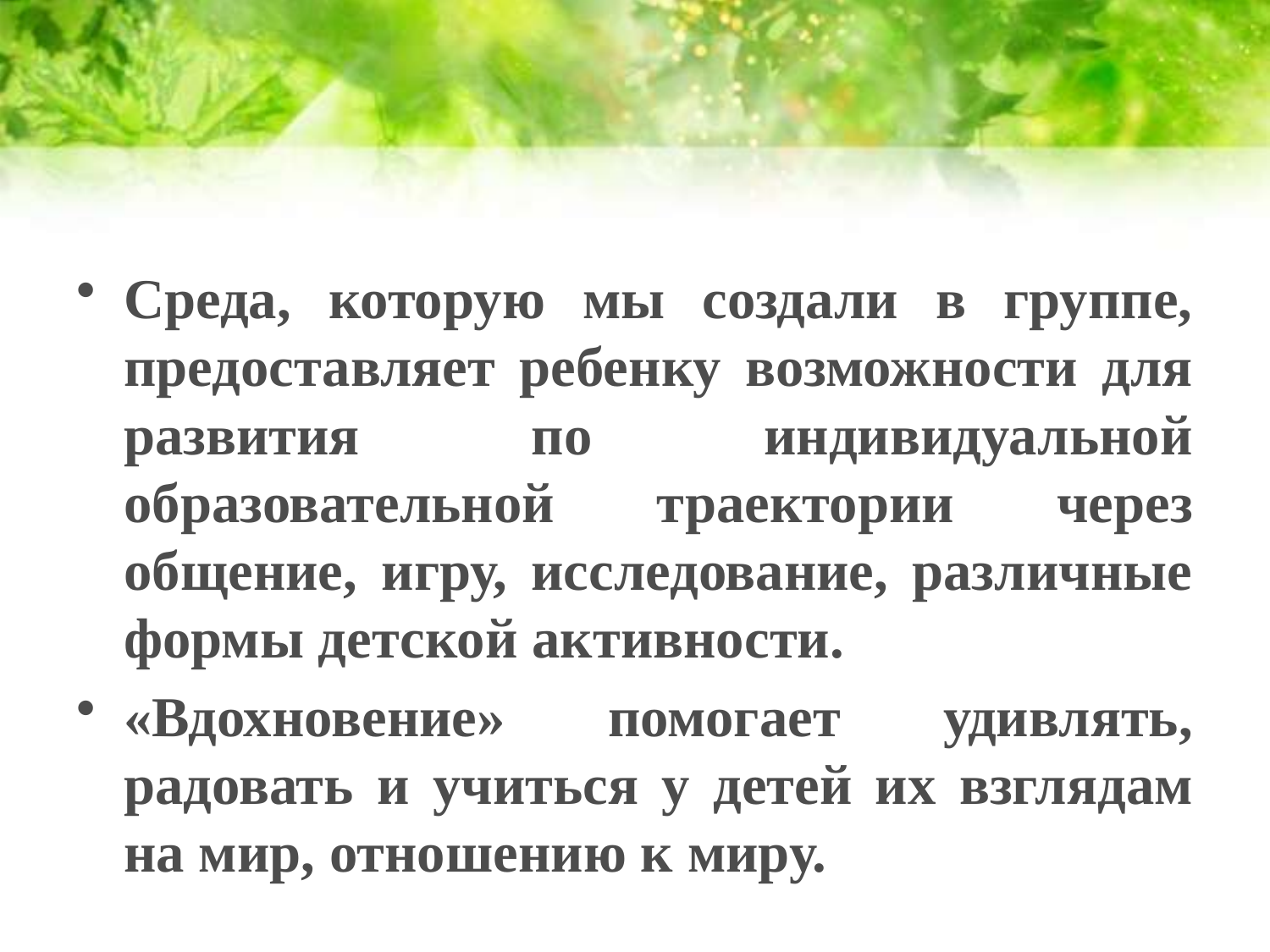

Среда, которую мы создали в группе, предоставляет ребенку возможности для развития по индивидуальной образовательной траектории через общение, игру, исследование, различные формы детской активности.
«Вдохновение» помогает удивлять, радовать и учиться у детей их взглядам на мир, отношению к миру.